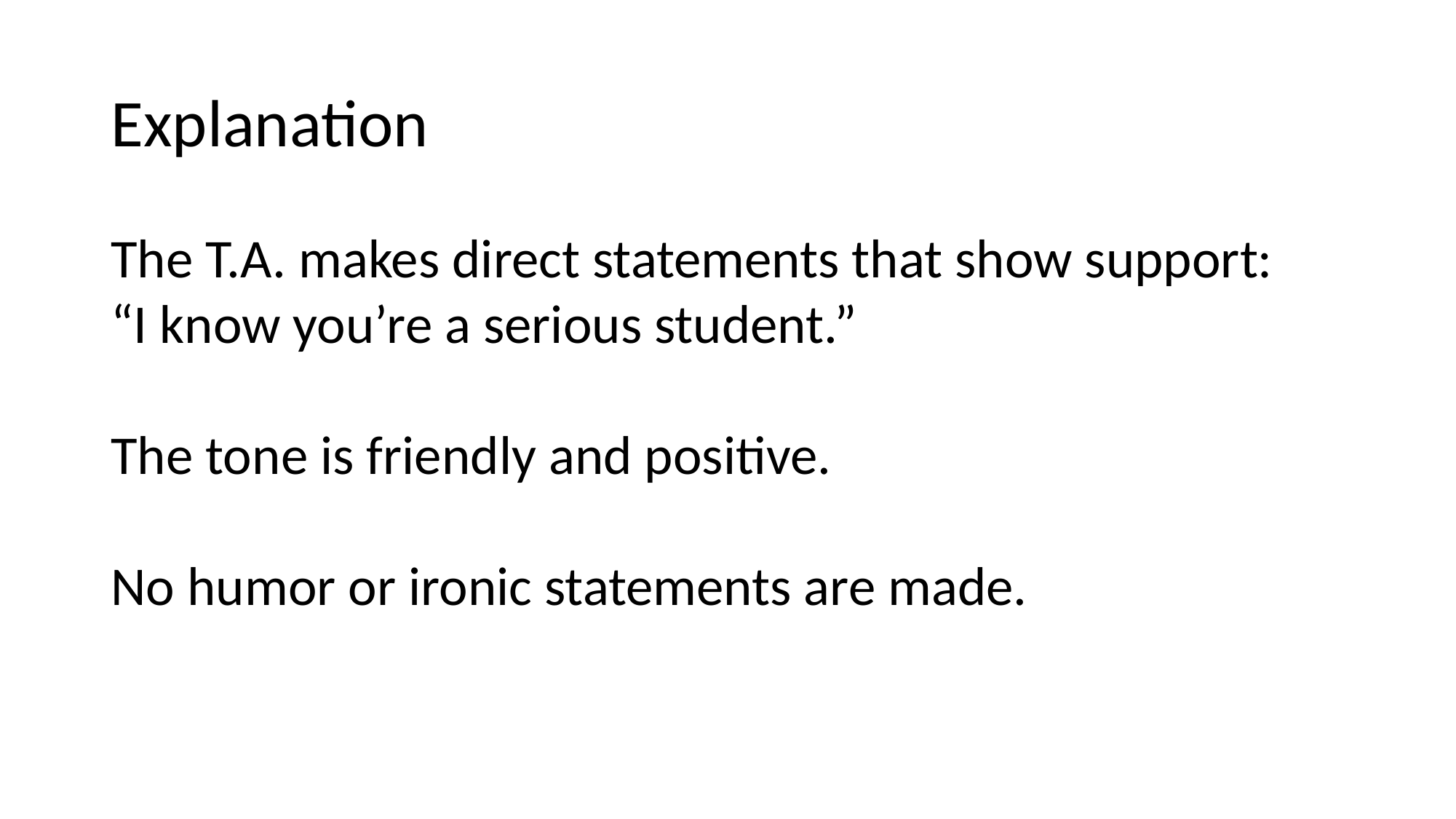

# Explanation
The T.A. makes direct statements that show support:
“I know you’re a serious student.”

The tone is friendly and positive.

No humor or ironic statements are made.